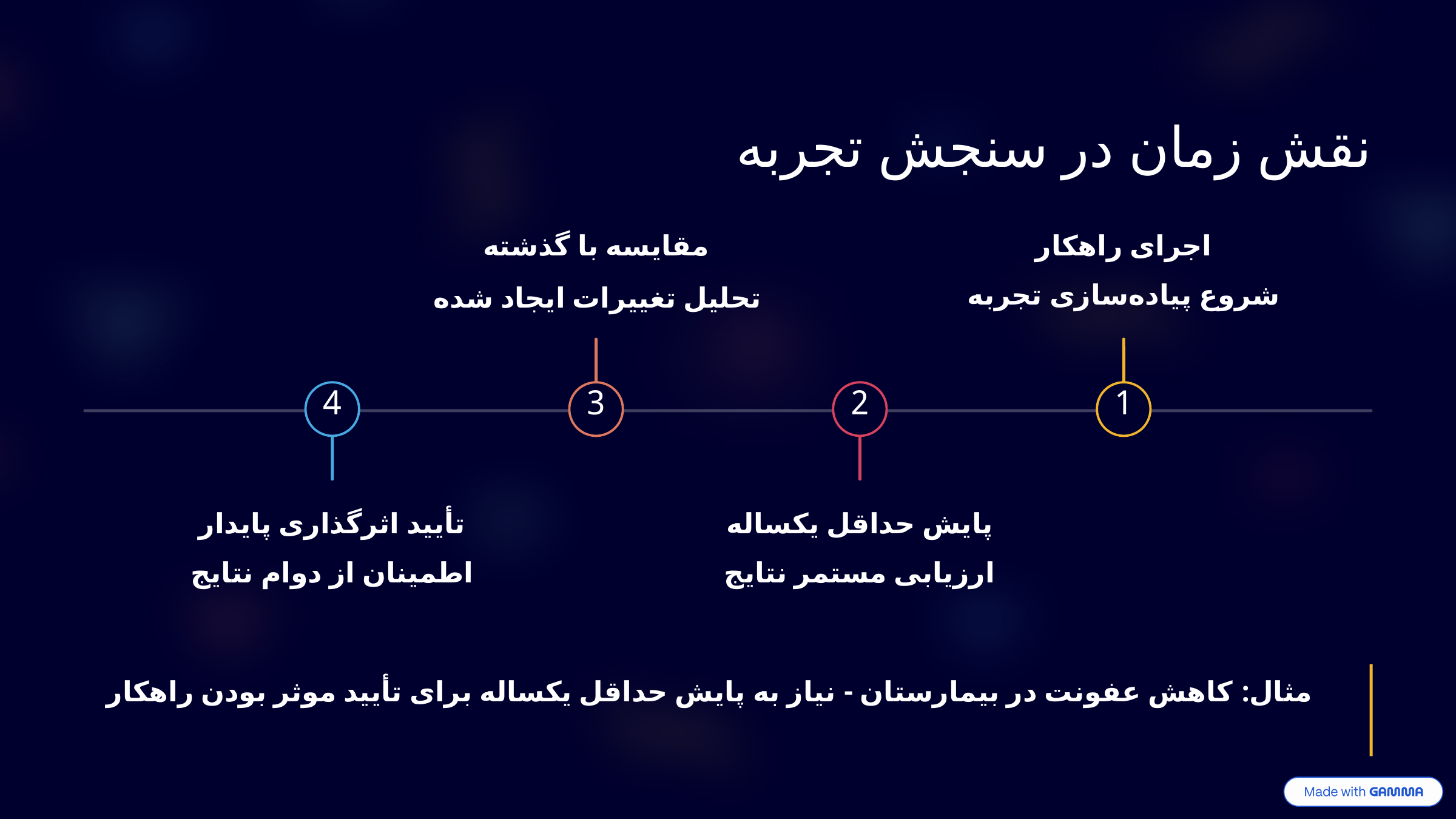

نقش زمان در سنجش تجربه
مقایسه با گذشته
اجرای راهکار
تحلیل تغییرات ایجاد شده
شروع پیاده‌سازی تجربه

4
3
2
1

تأیید اثرگذاری پایدار
پایش حداقل یکساله
اطمینان از دوام نتایج
ارزیابی مستمر نتایج

مثال: کاهش عفونت در بیمارستان - نیاز به پایش حداقل یکساله برای تأیید موثر بودن راهکار